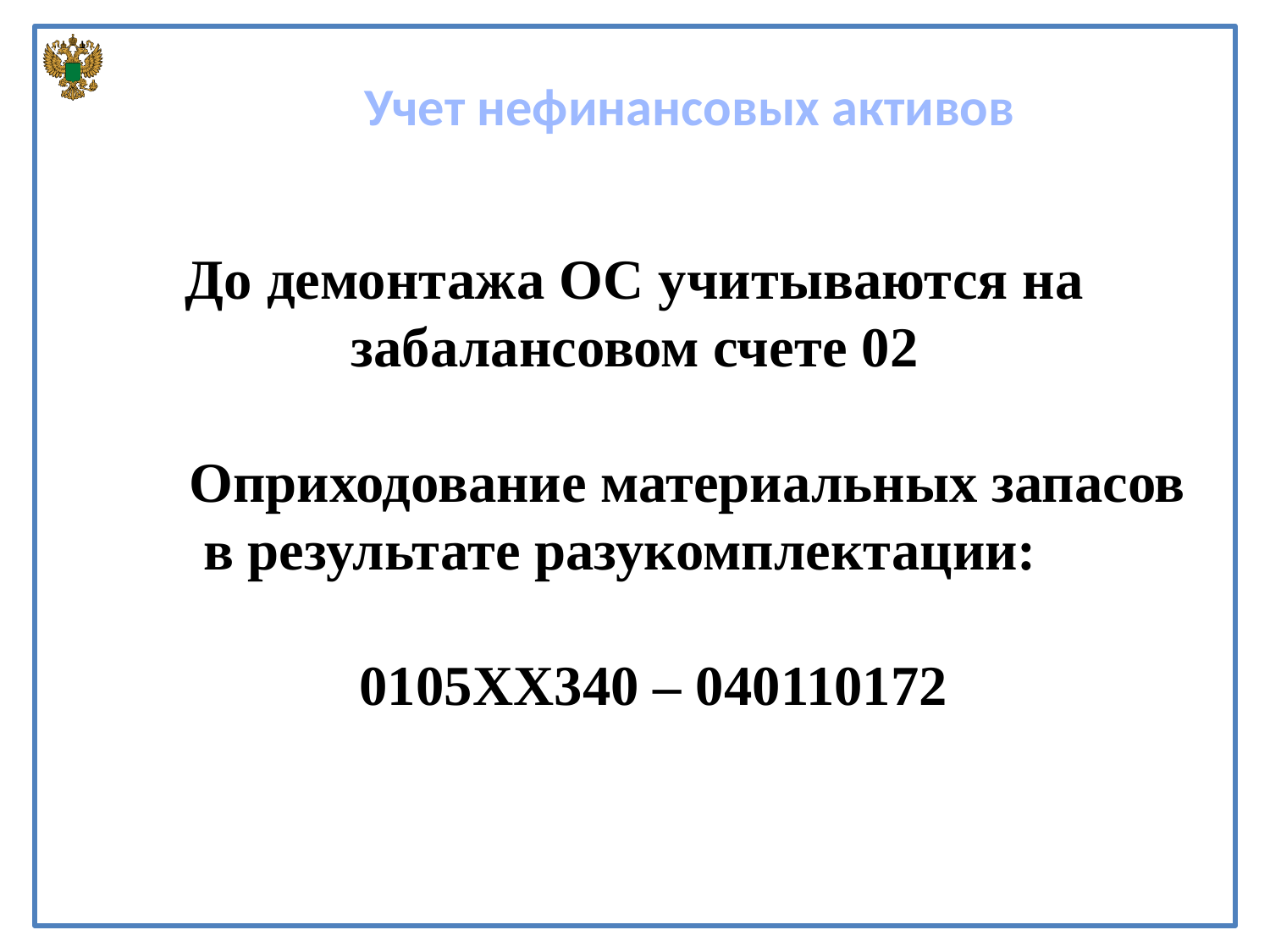

Учет нефинансовых активов

До демонтажа ОС учитываются на забалансовом счете 02

          Оприходование материальных запасов
           в результате разукомплектации:

                      0105ХХ340 – 040110172